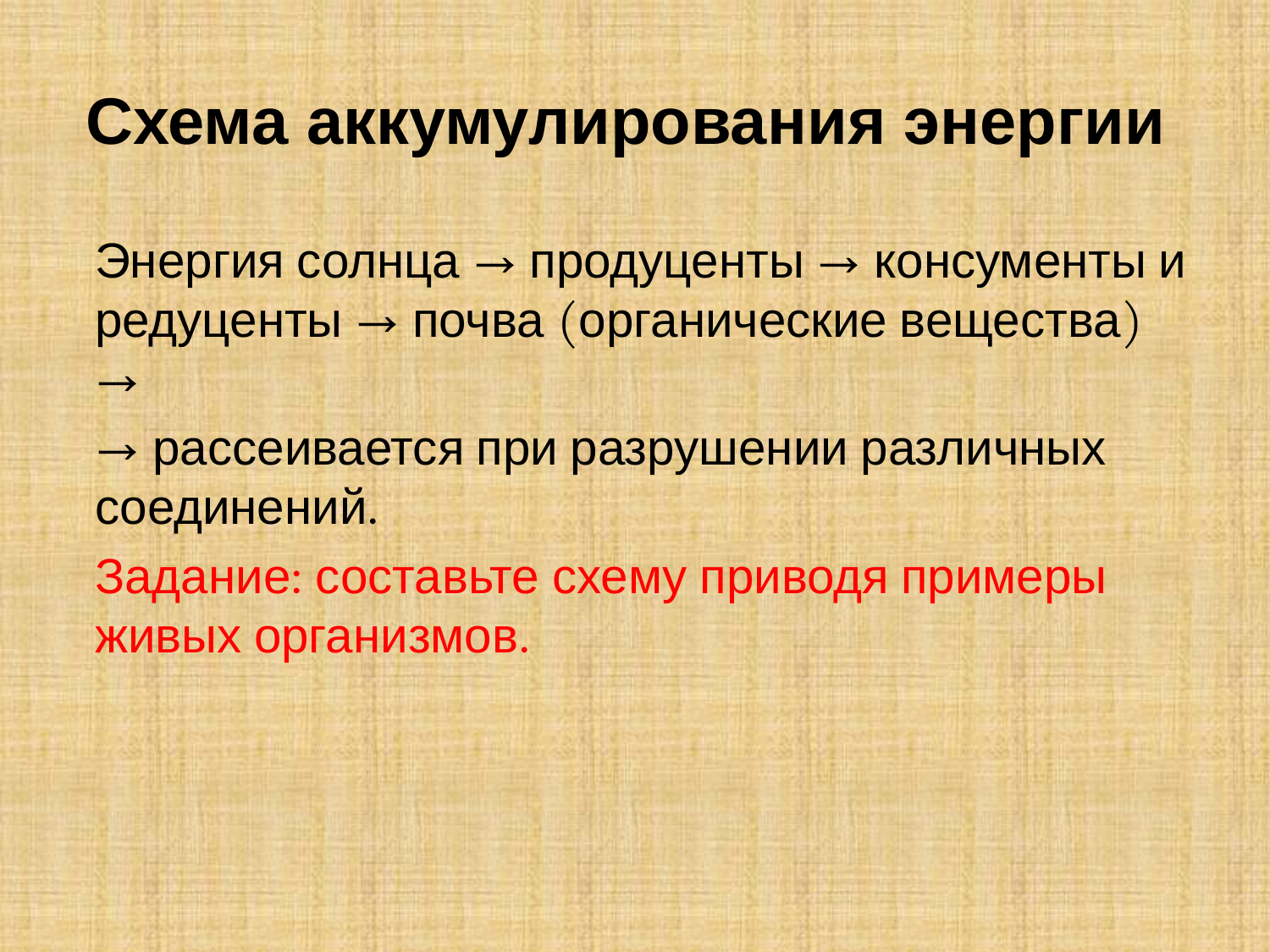

# Схема аккумулирования энергии
Энергия солнца → продуценты → консументы и редуценты → почва (органические вещества) →
→ рассеивается при разрушении различных соединений.
Задание: составьте схему приводя примеры живых организмов.